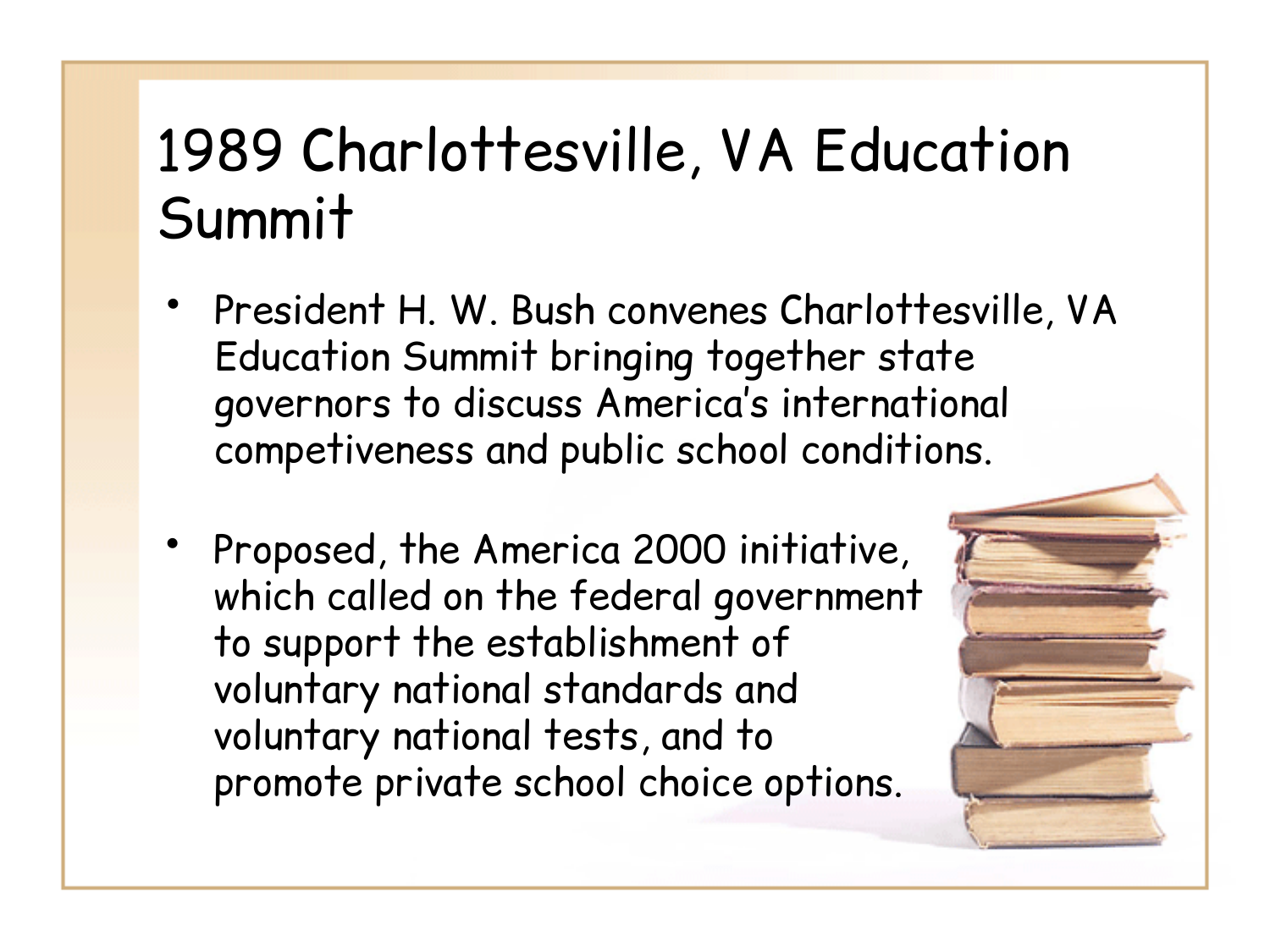

# 1989 Charlottesville, VA Education Summit
President H. W. Bush convenes Charlottesville, VA Education Summit bringing together state governors to discuss America’s international competiveness and public school conditions.
Proposed, the America 2000 initiative, which called on the federal government to support the establishment of voluntary national standards and voluntary national tests, and to promote private school choice options.